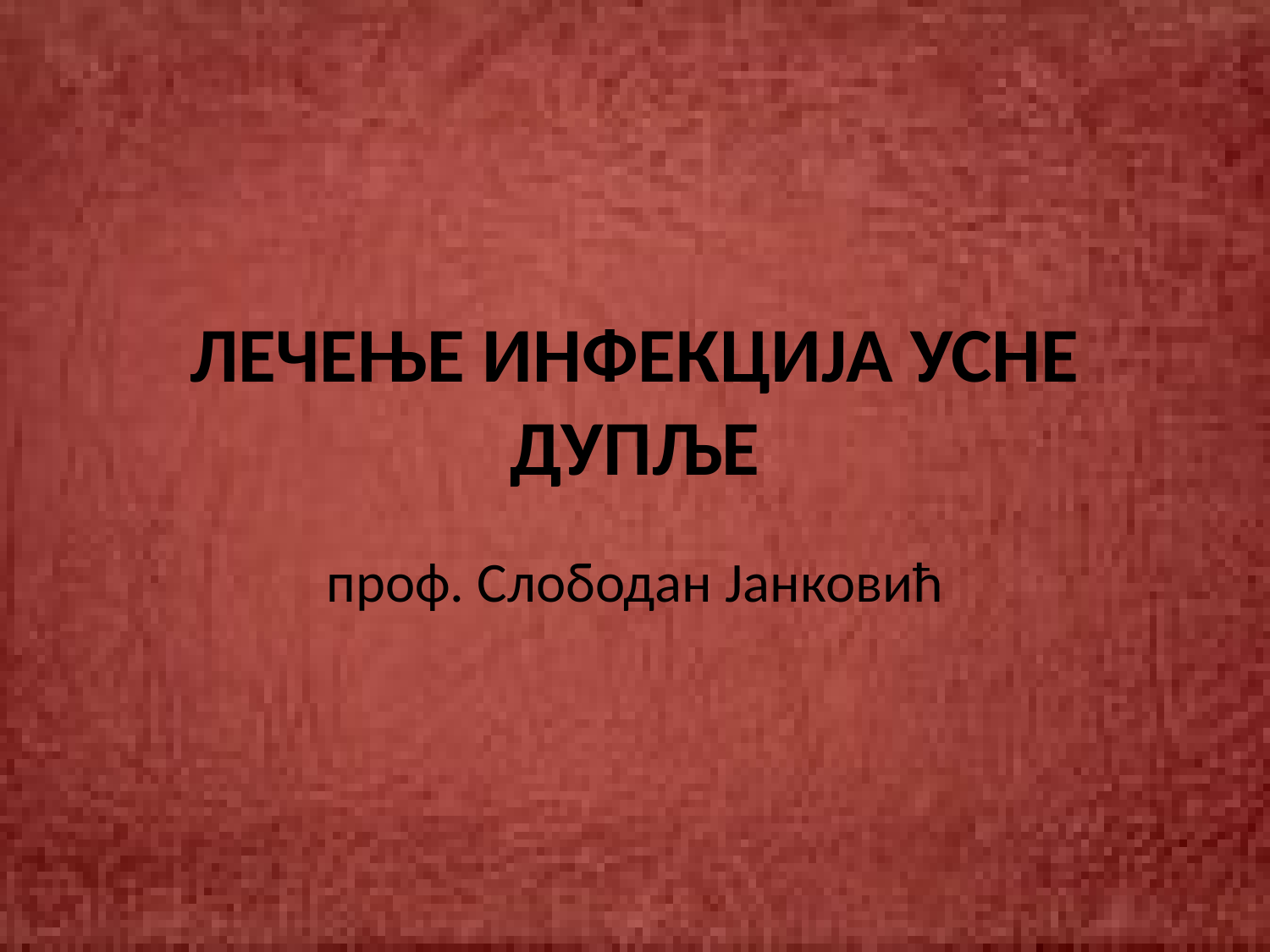

# ЛЕЧЕЊЕ ИНФЕКЦИЈА УСНЕ ДУПЉЕ
проф. Слободан Јанковић